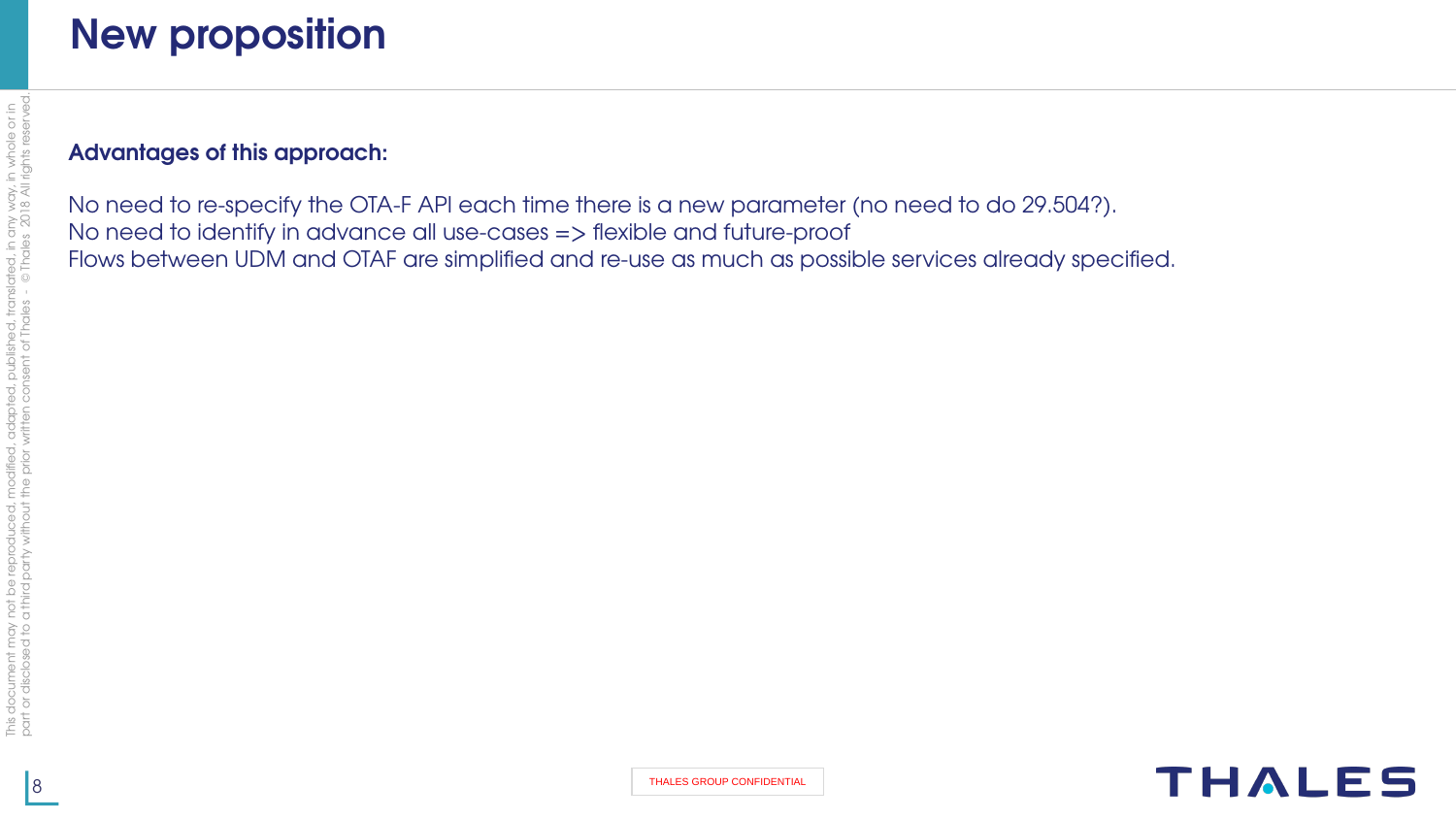

# New proposition
Advantages of this approach:

No need to re-specify the OTA-F API each time there is a new parameter (no need to do 29.504?).
No need to identify in advance all use-cases => flexible and future-proof
Flows between UDM and OTAF are simplified and re-use as much as possible services already specified.